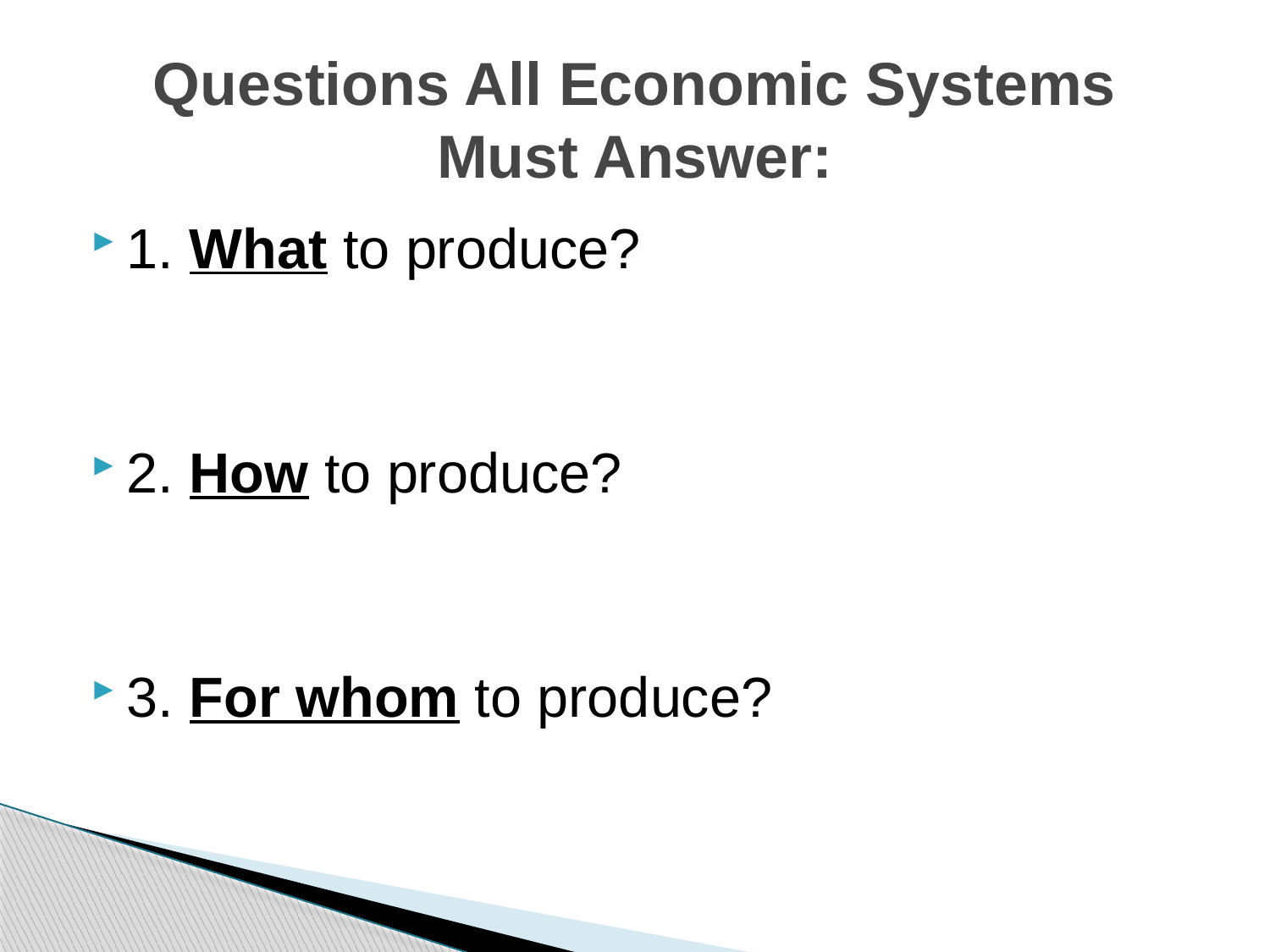

# Questions All Economic Systems Must Answer:
1. What to produce?

2. How to produce?

3. For whom to produce?